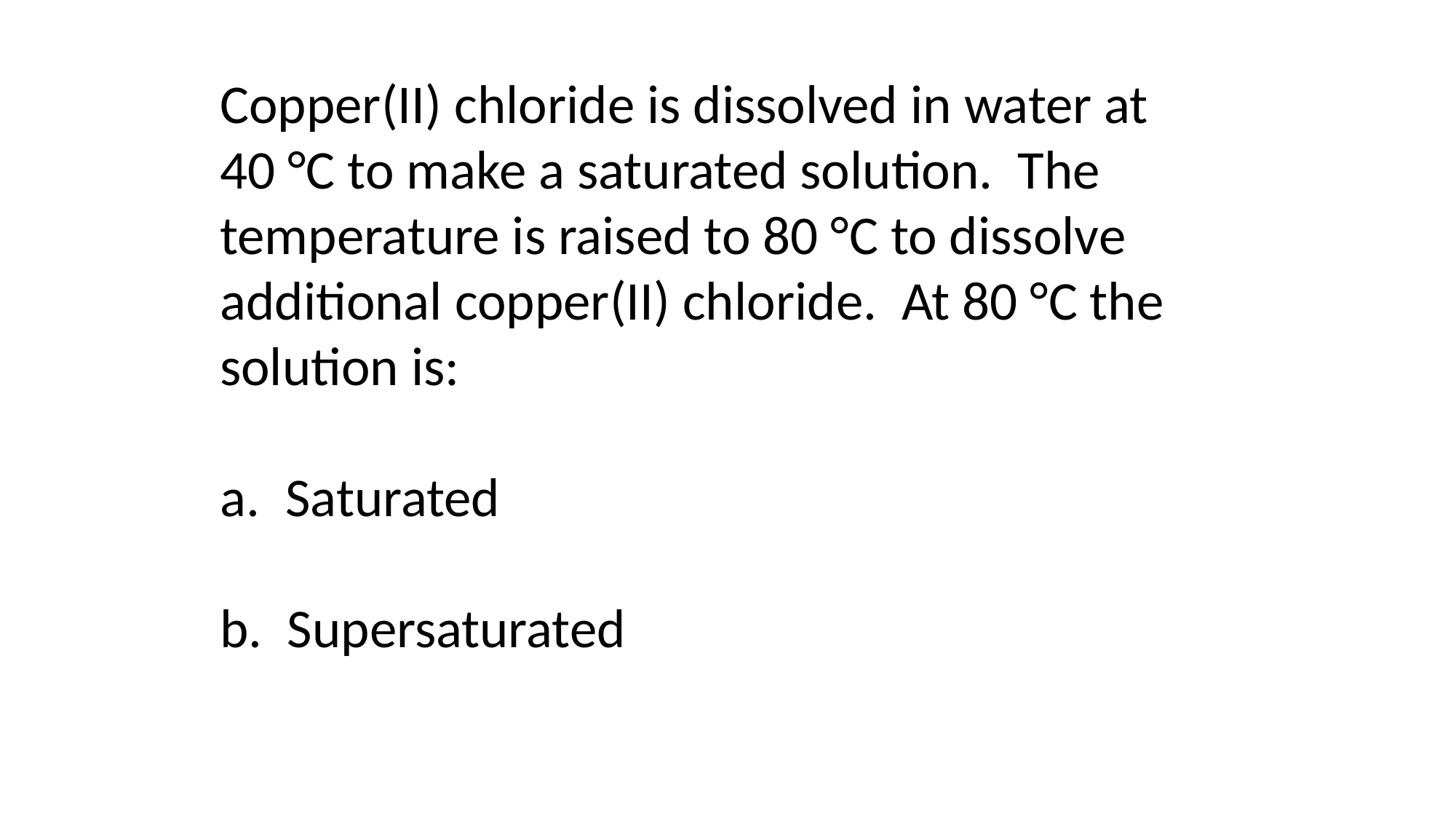

Copper(II) chloride is dissolved in water at 40 °C to make a saturated solution.  The temperature is raised to 80 °C to dissolve additional copper(II) chloride.  At 80 °C the solution is:

  Saturated

  Supersaturated